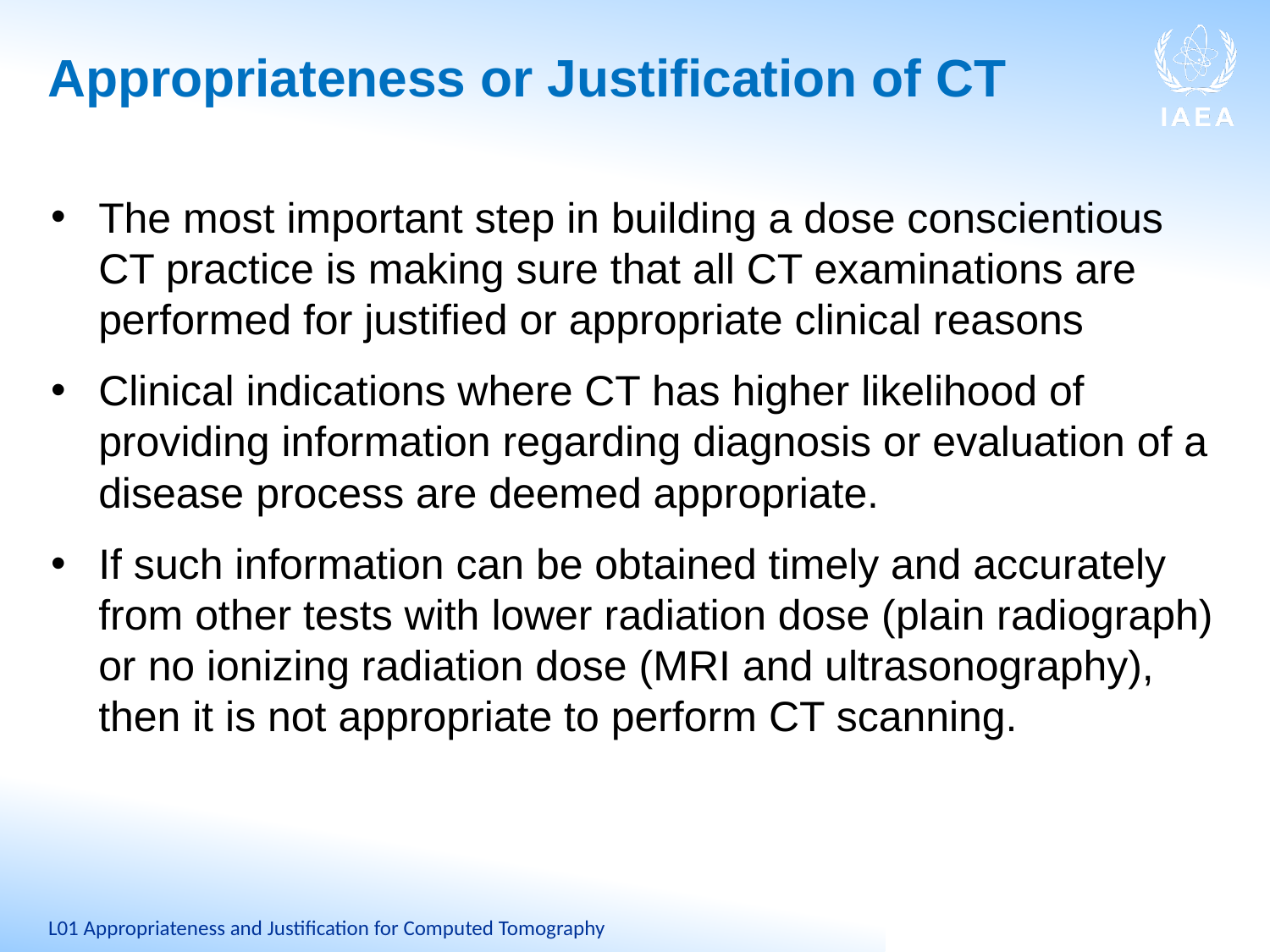

# Appropriateness or Justification of CT
The most important step in building a dose conscientious CT practice is making sure that all CT examinations are performed for justified or appropriate clinical reasons
Clinical indications where CT has higher likelihood of providing information regarding diagnosis or evaluation of a disease process are deemed appropriate.
If such information can be obtained timely and accurately from other tests with lower radiation dose (plain radiograph) or no ionizing radiation dose (MRI and ultrasonography), then it is not appropriate to perform CT scanning.